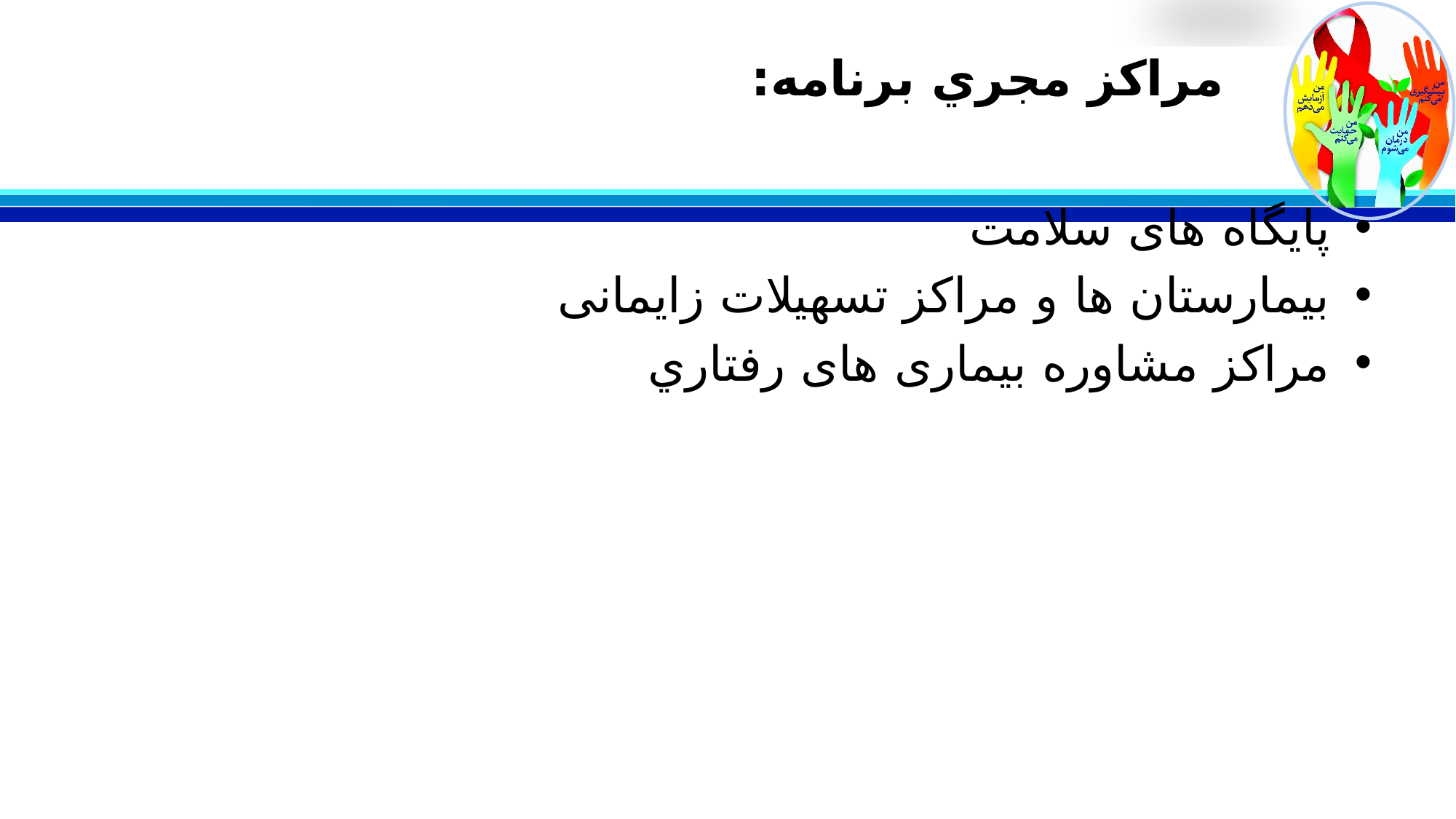

# مراكز مجري برنامه:
پایگاه های سلامت
بيمارستان ها و مراکز تسهیلات زایمانی
مراكز مشاوره بیماری های رفتاري